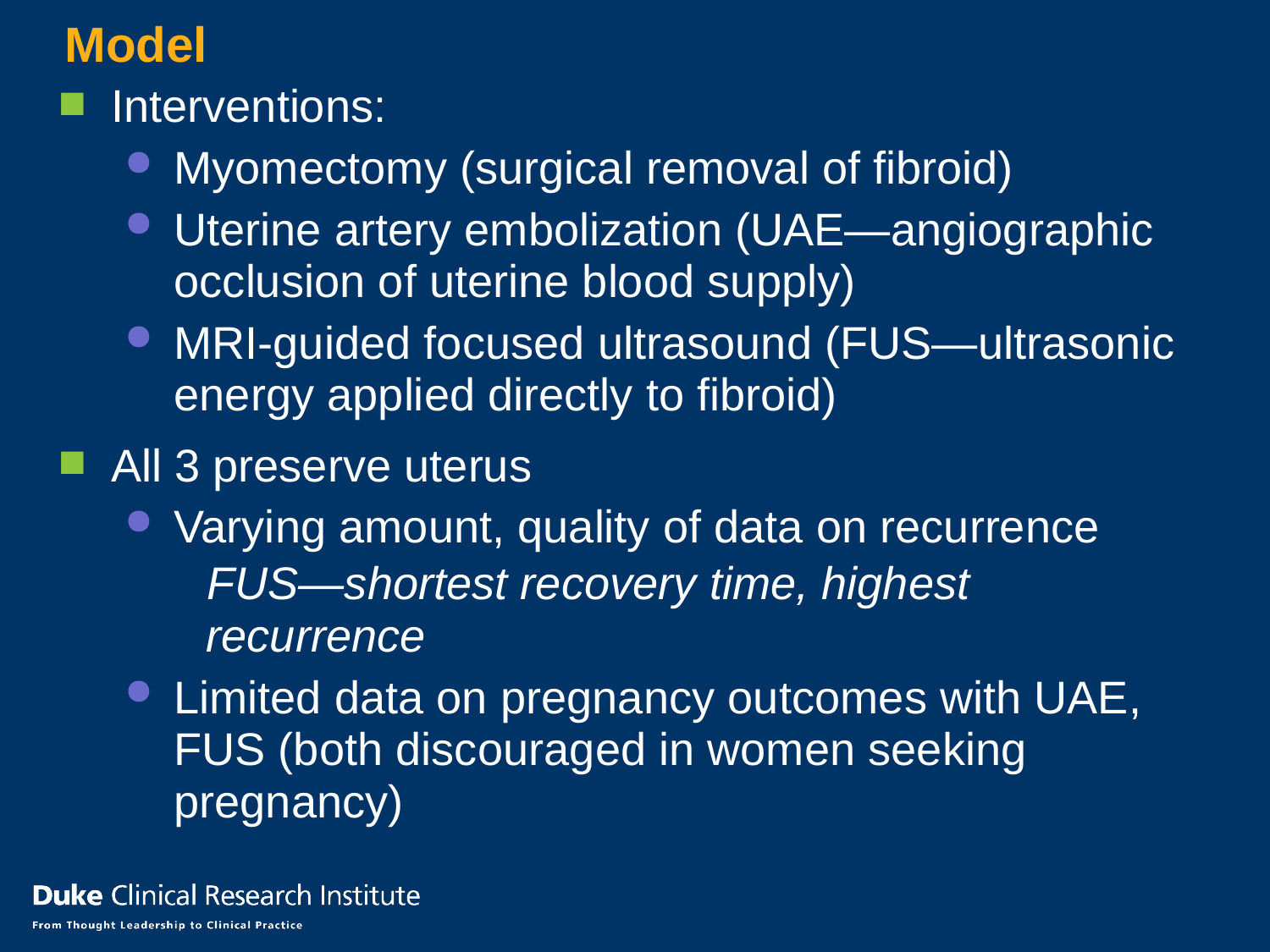

Model
Interventions:
Myomectomy (surgical removal of fibroid)
Uterine artery embolization (UAE—angiographic occlusion of uterine blood supply)
MRI-guided focused ultrasound (FUS—ultrasonic energy applied directly to fibroid)
All 3 preserve uterus
Varying amount, quality of data on recurrence
FUS—shortest recovery time, highest recurrence
Limited data on pregnancy outcomes with UAE, FUS (both discouraged in women seeking pregnancy)